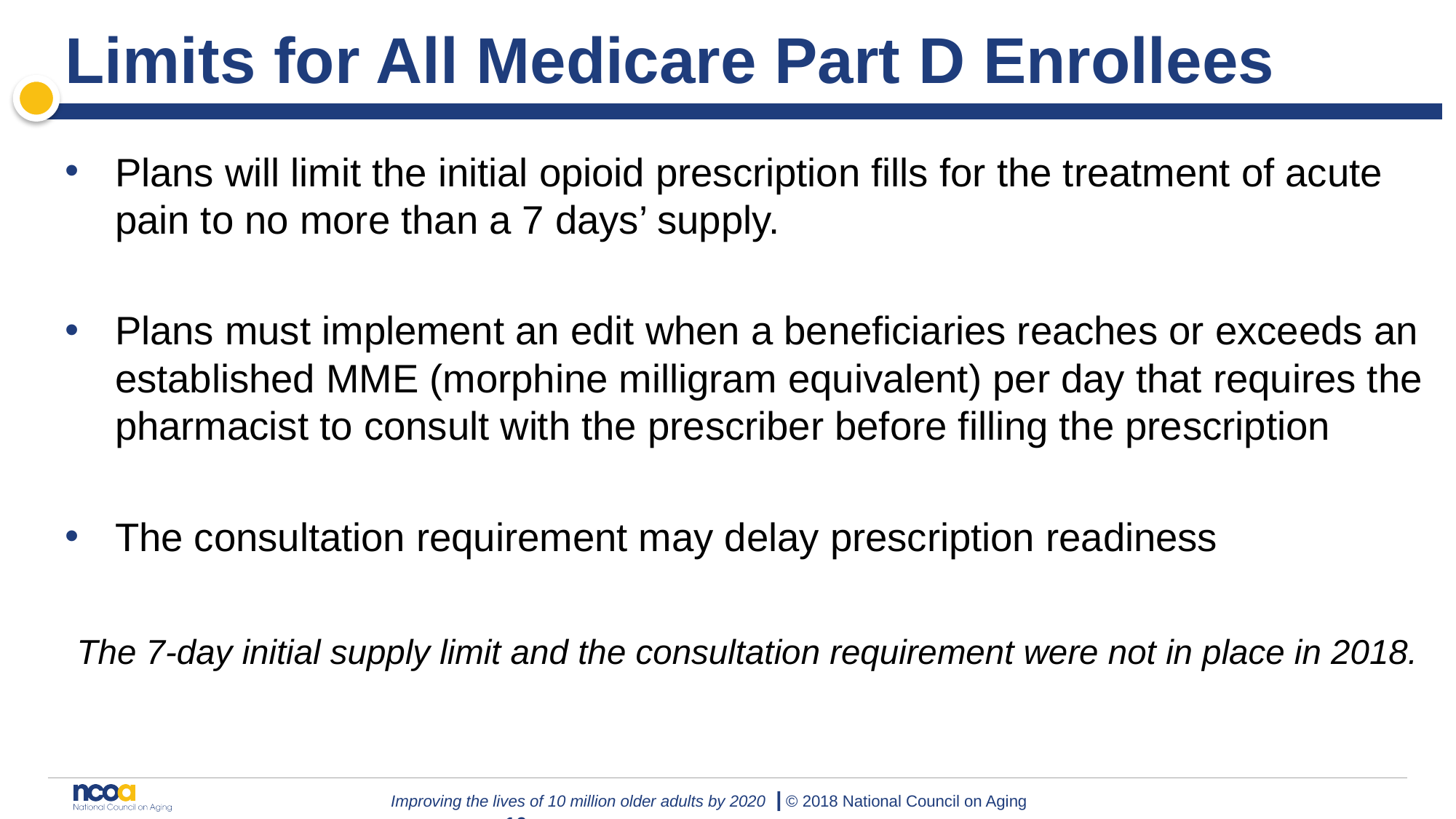

# Limits for All Medicare Part D Enrollees
Plans will limit the initial opioid prescription fills for the treatment of acute pain to no more than a 7 days’ supply.

Plans must implement an edit when a beneficiaries reaches or exceeds an established MME (morphine milligram equivalent) per day that requires the pharmacist to consult with the prescriber before filling the prescription

The consultation requirement may delay prescription readiness

 The 7-day initial supply limit and the consultation requirement were not in place in 2018.